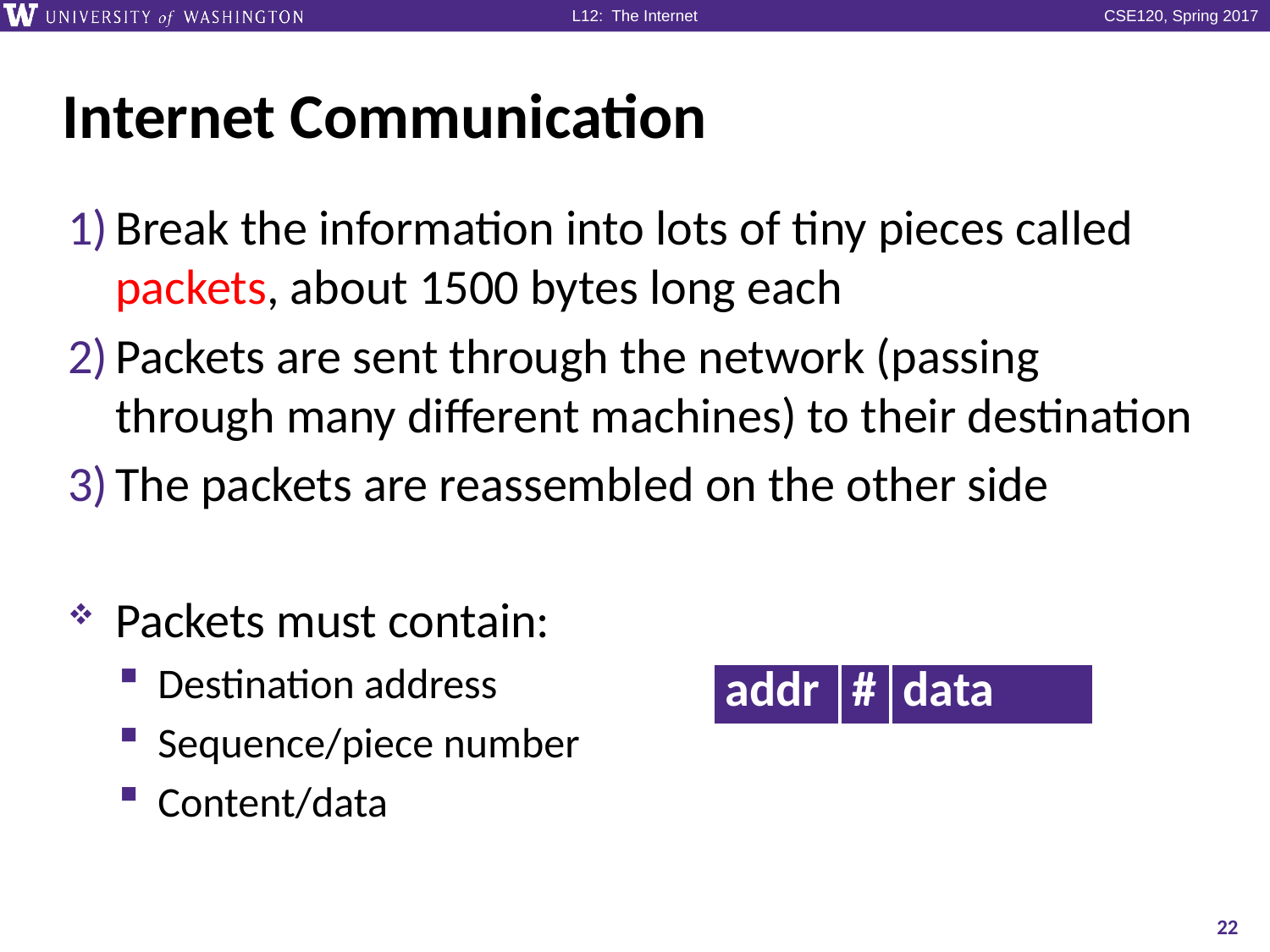

# Internet Communication
Break the information into lots of tiny pieces called packets, about 1500 bytes long each
Packets are sent through the network (passing through many different machines) to their destination
The packets are reassembled on the other side

Packets must contain:
Destination address
Sequence/piece number
Content/data
| addr | # | data |
| --- | --- | --- |
22